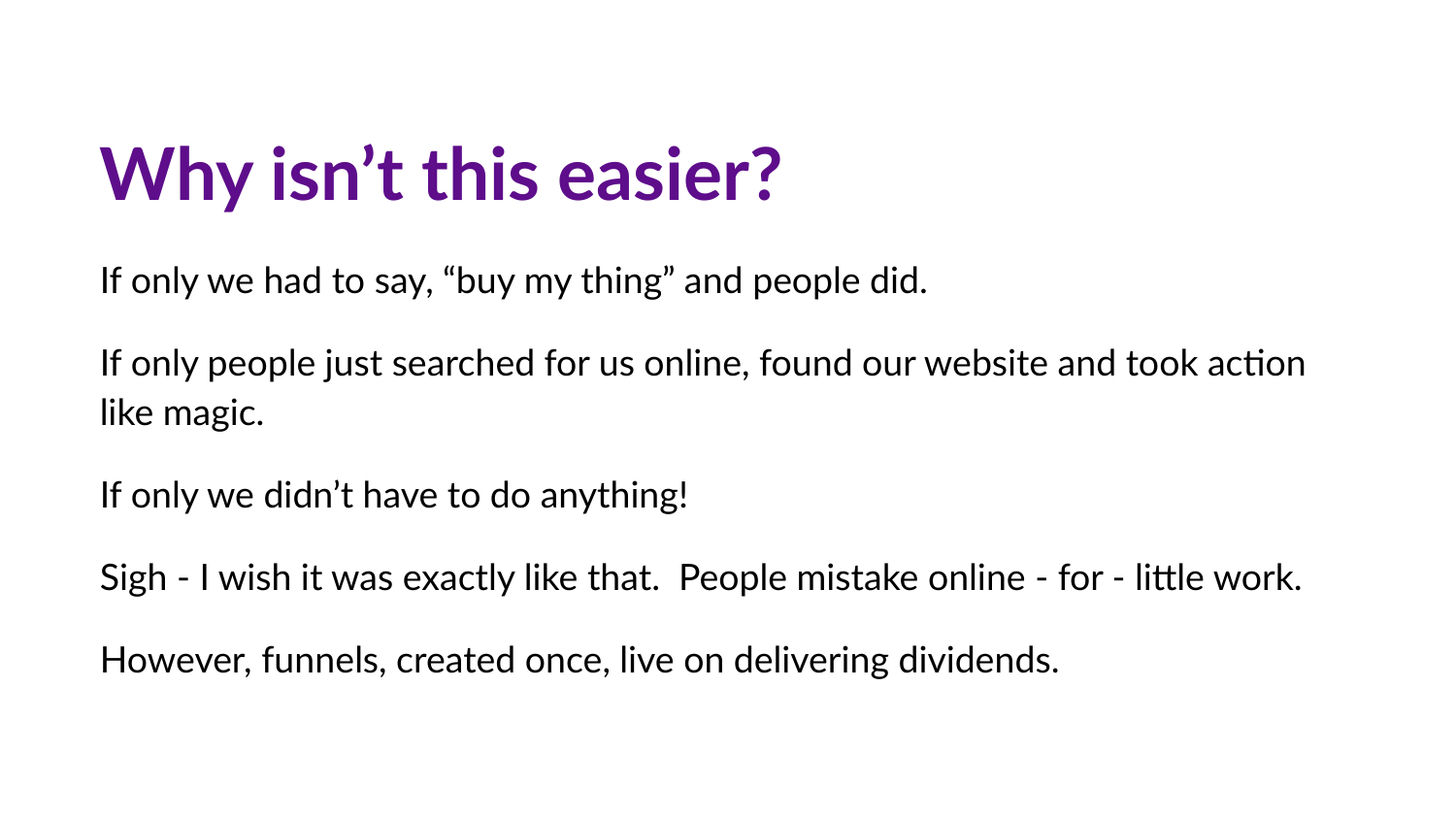

Why isn’t this easier?
If only we had to say, “buy my thing” and people did.
If only people just searched for us online, found our website and took action like magic.
If only we didn’t have to do anything!
Sigh - I wish it was exactly like that.  People mistake online - for - little work.
However, funnels, created once, live on delivering dividends.